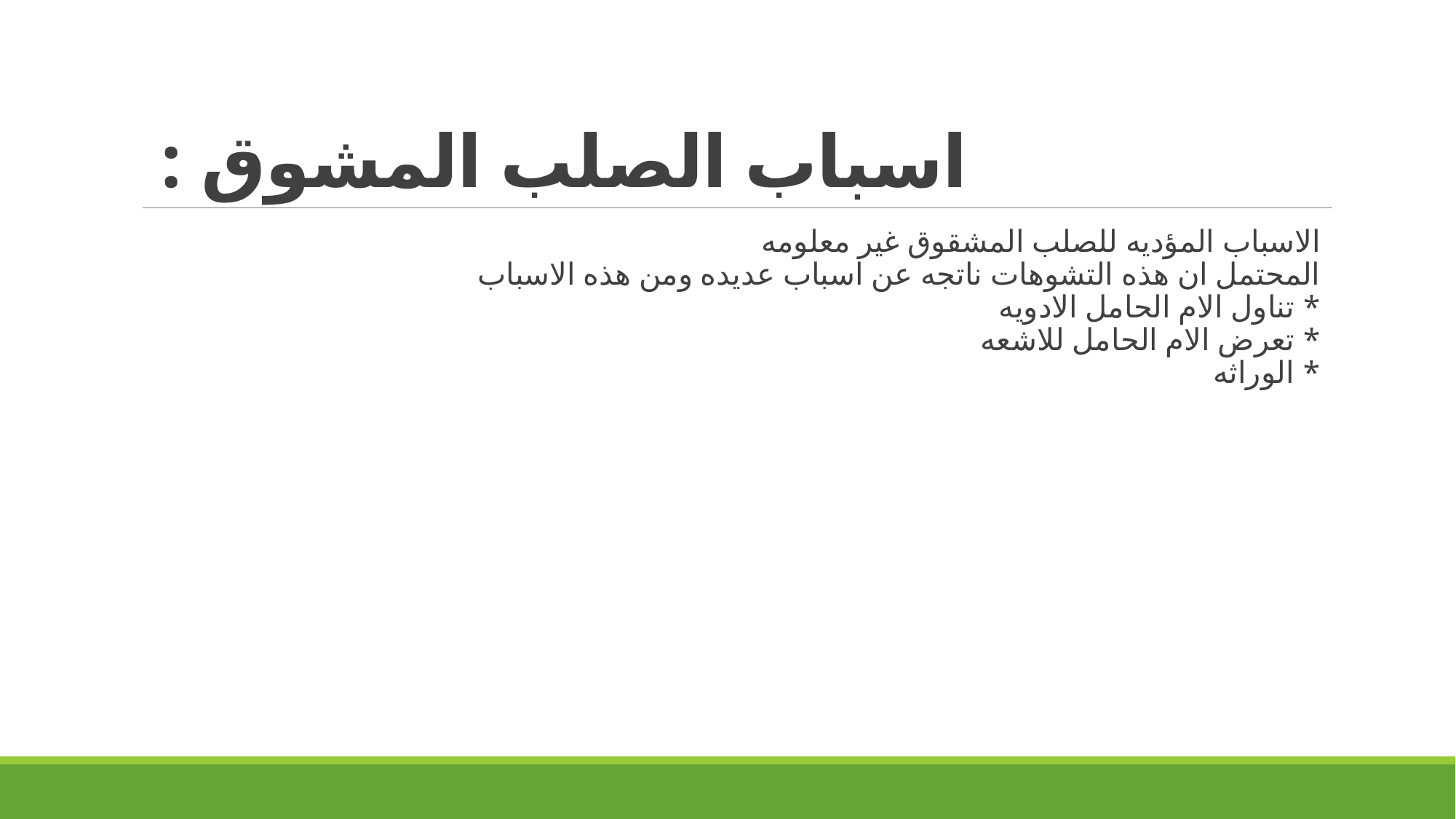

# اسباب الصلب المشوق :
الاسباب المؤديه للصلب المشقوق غير معلومه
المحتمل ان هذه التشوهات ناتجه عن اسباب عديده ومن هذه الاسباب
* تناول الام الحامل الادويه
* تعرض الام الحامل للاشعه
* الوراثه